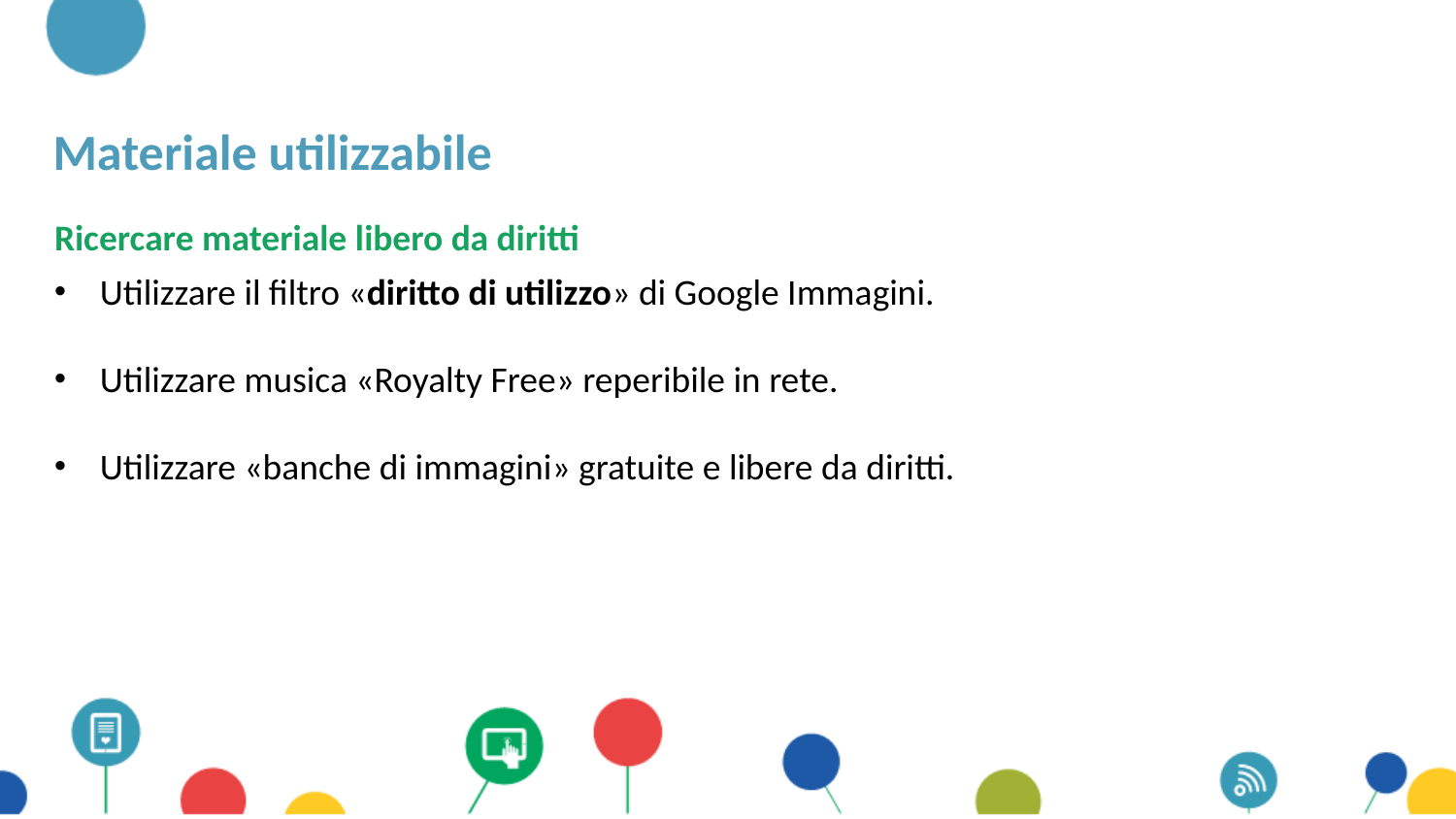

# Materiale utilizzabile
Ricercare materiale libero da diritti
Utilizzare il filtro «diritto di utilizzo» di Google Immagini.

Utilizzare musica «Royalty Free» reperibile in rete.

Utilizzare «banche di immagini» gratuite e libere da diritti.